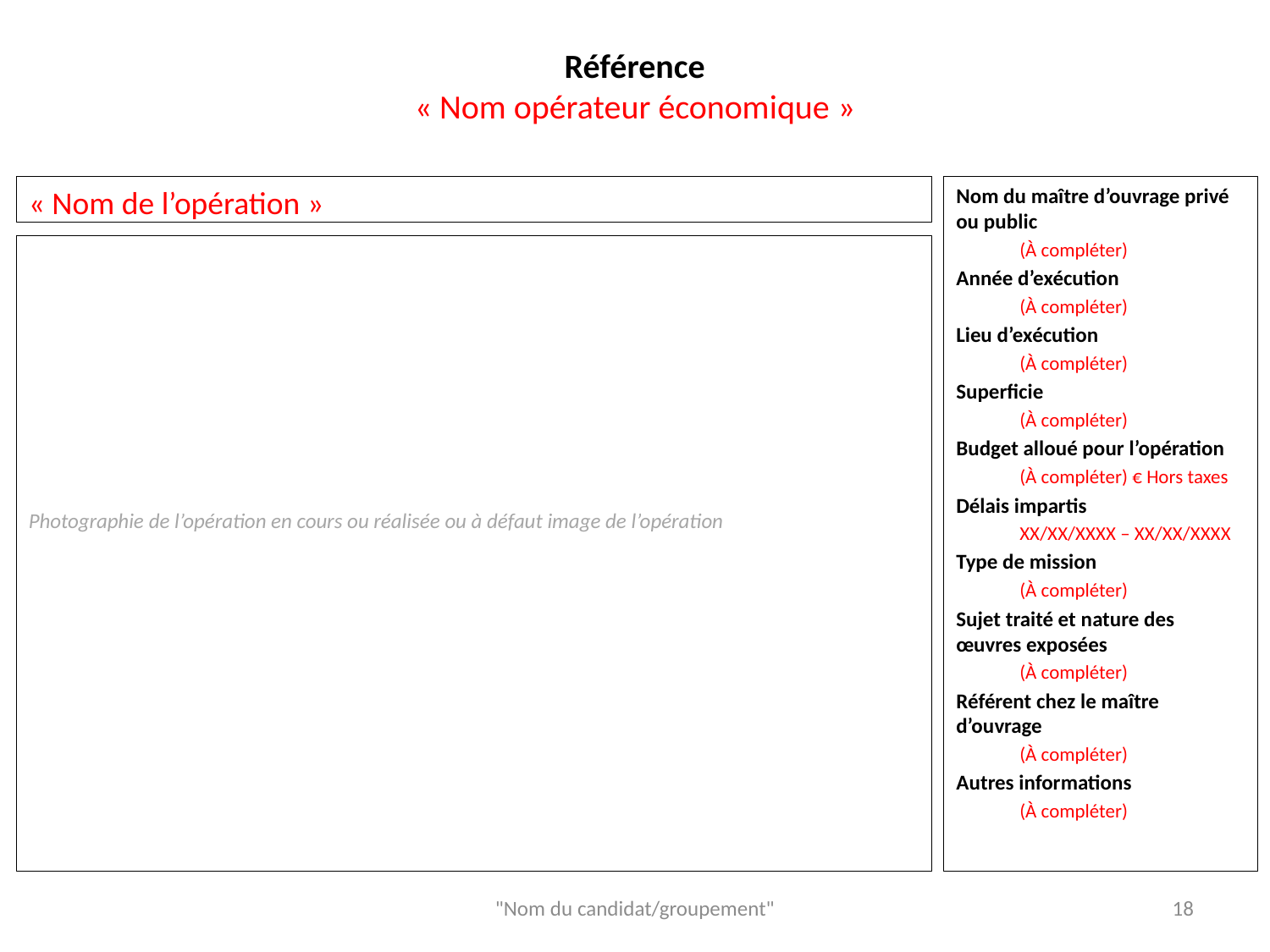

Référence
« Nom opérateur économique »

« Nom de l’opération »

Nom du maître d’ouvrage privé ou public
(À compléter)
Année d’exécution
(À compléter)
Lieu d’exécution
(À compléter)
Superficie
(À compléter)
Budget alloué pour l’opération
(À compléter) € Hors taxes
Délais impartis
XX/XX/XXXX – XX/XX/XXXX
Type de mission
(À compléter)
Sujet traité et nature des œuvres exposées
(À compléter)
Référent chez le maître d’ouvrage
(À compléter)
Autres informations
(À compléter)

Photographie de l’opération en cours ou réalisée ou à défaut image de l’opération
"Nom du candidat/groupement"
18